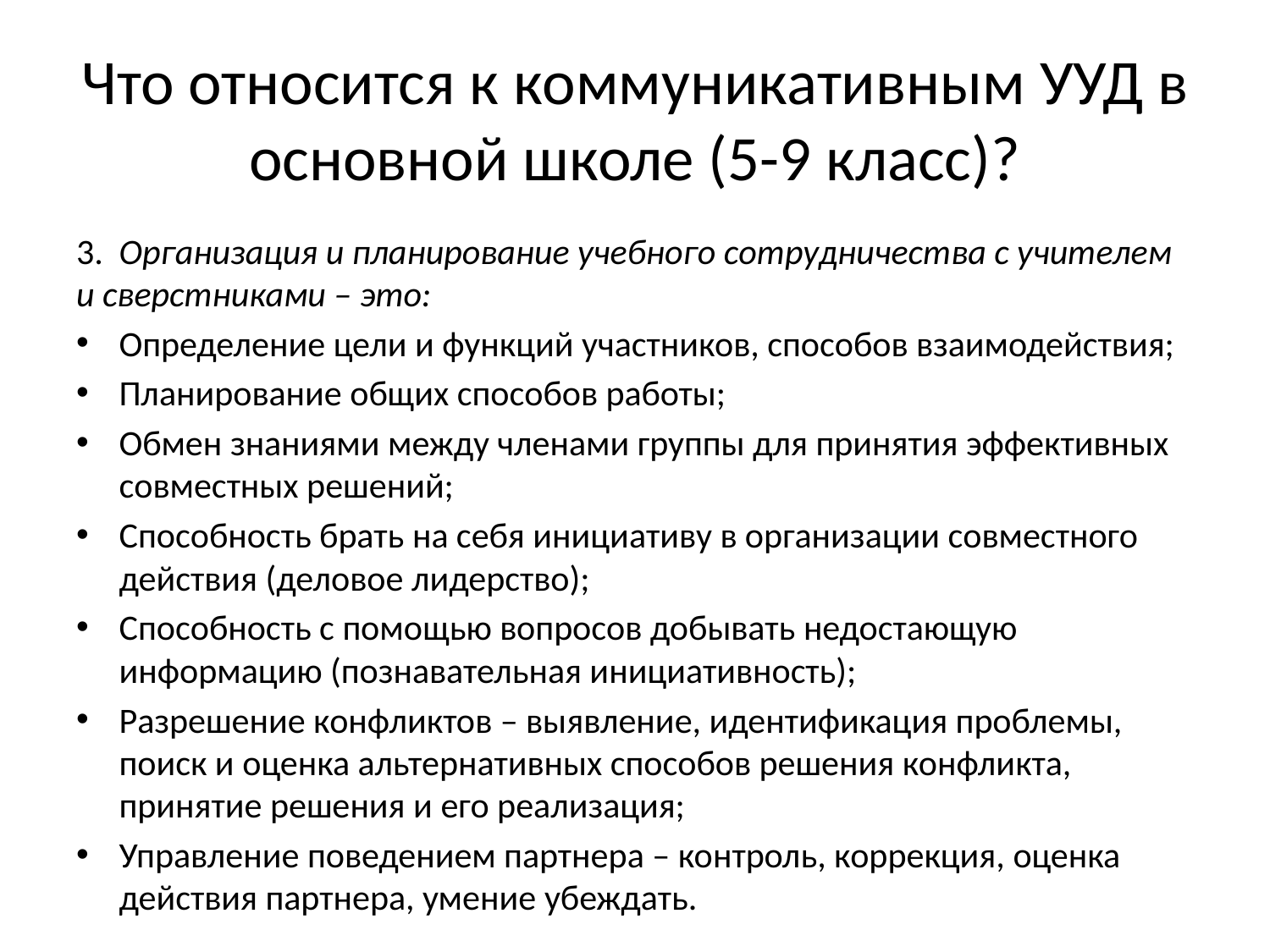

# Что относится к коммуникативным УУД в основной школе (5-9 класс)?
3.  Организация и планирование учебного сотрудничества с учителем и сверстниками – это:
Определение цели и функций участников, способов взаимодействия;
Планирование общих способов работы;
Обмен знаниями между членами группы для принятия эффективных совместных решений;
Способность брать на себя инициативу в организации совместного действия (деловое лидерство);
Способность с помощью вопросов добывать недостающую информацию (познавательная инициативность);
Разрешение конфликтов – выявление, идентификация проблемы, поиск и оценка альтернативных способов решения конфликта, принятие решения и его реализация;
Управление поведением партнера – контроль, коррекция, оценка действия партнера, умение убеждать.